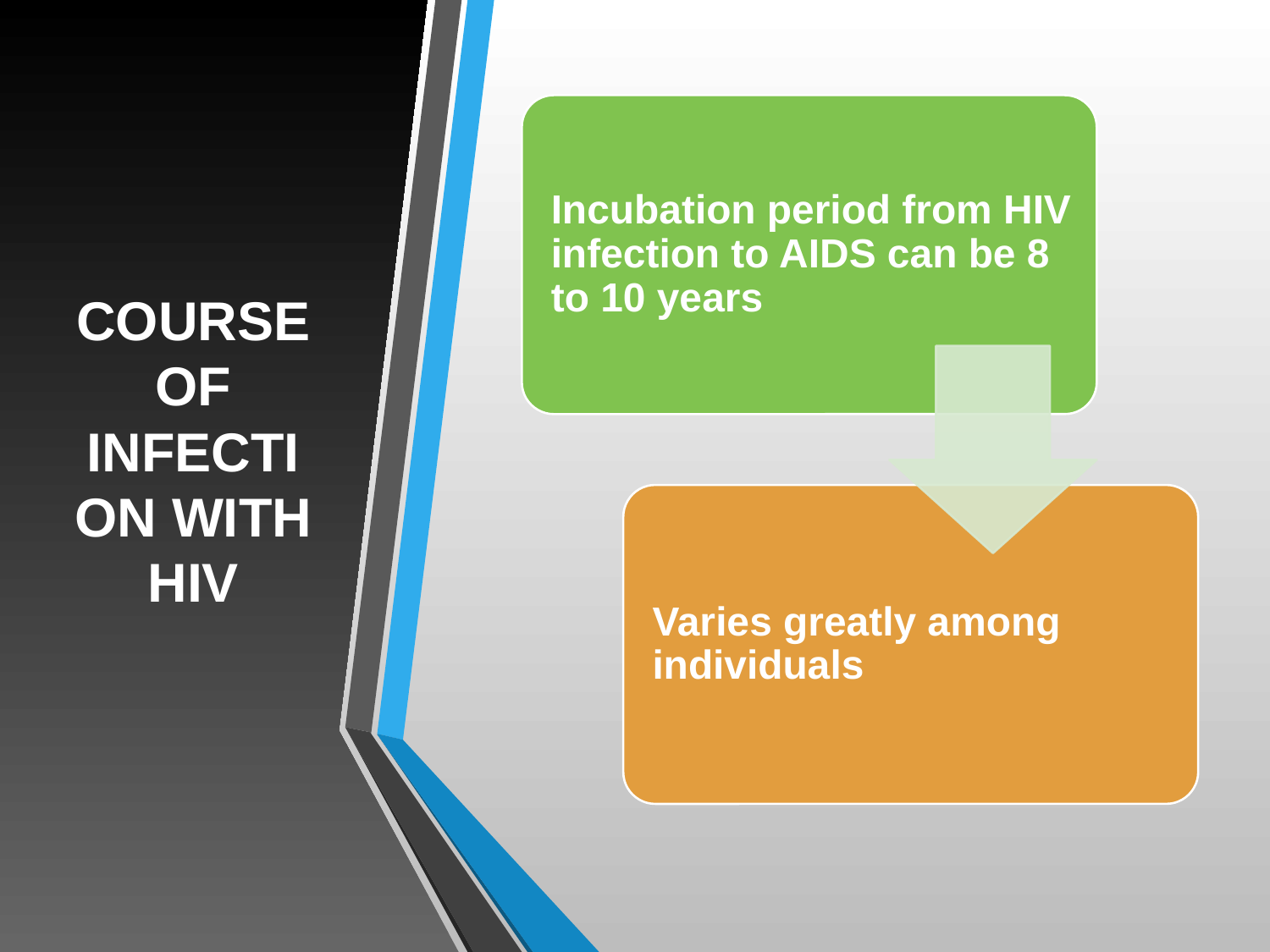

# COURSE OF INFECTION WITH HIV
Incubation period from HIV infection to AIDS can be 8 to 10 years
Varies greatly among individuals